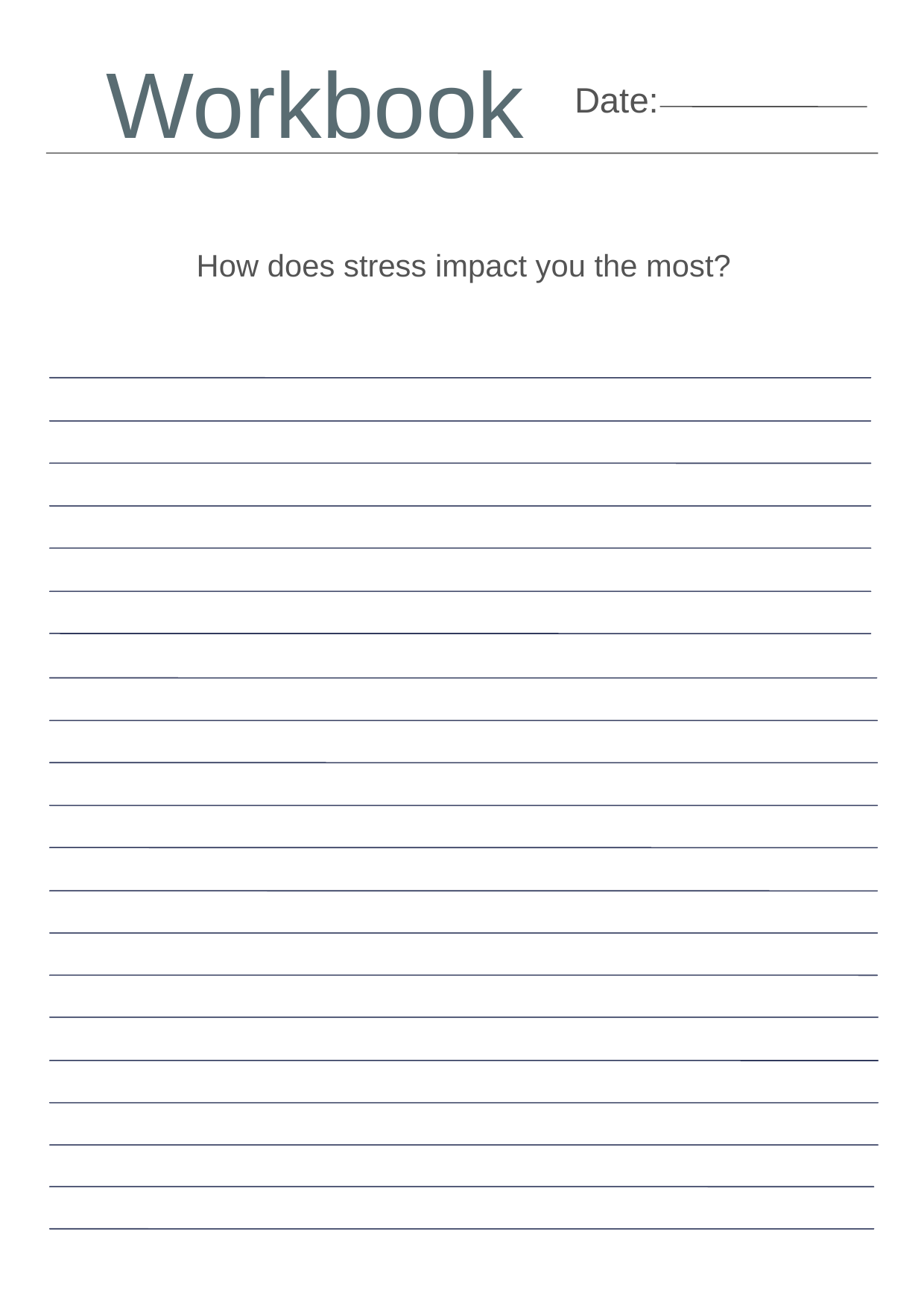

Workbook
Date:

How does stress impact you the most?